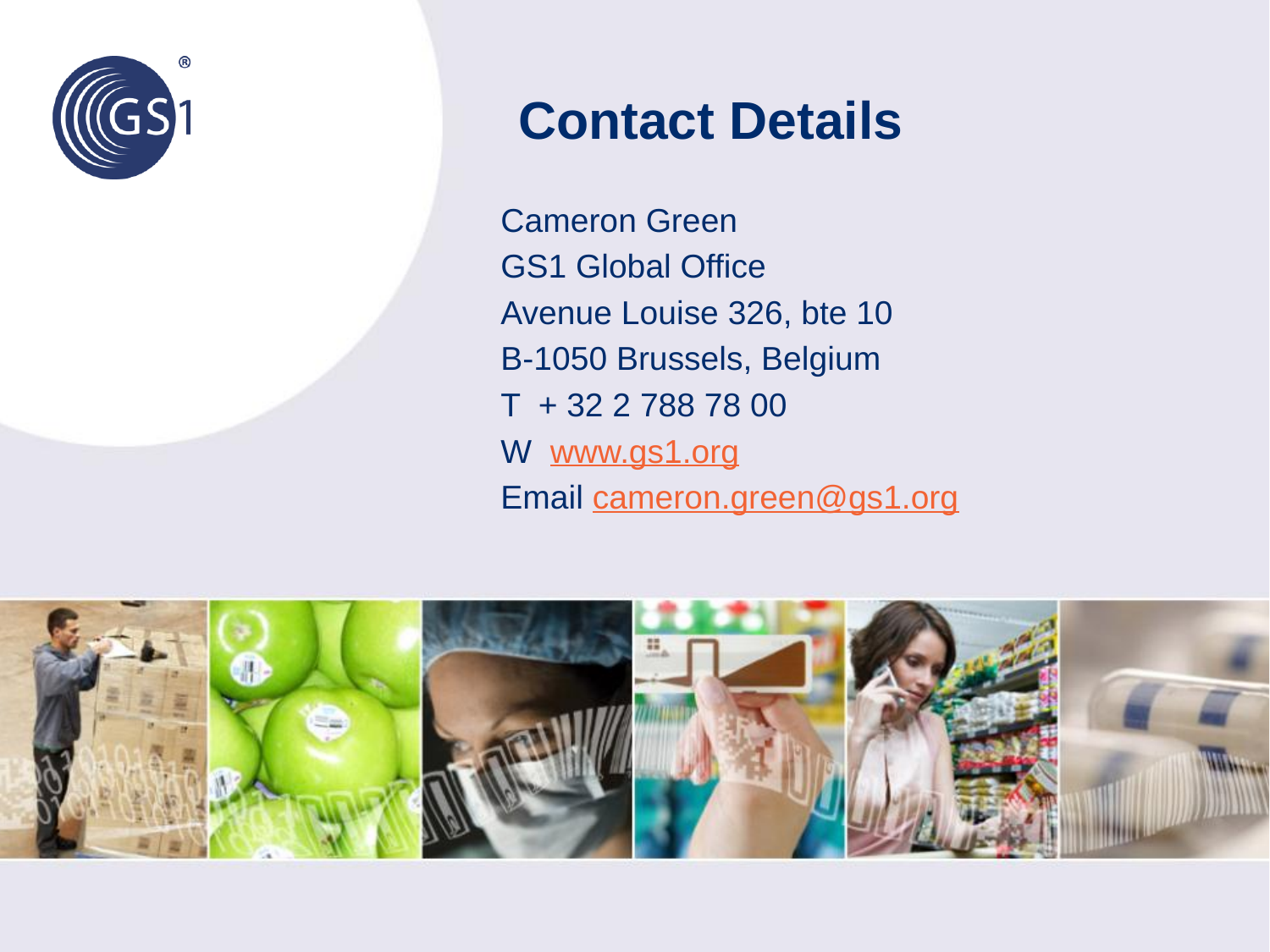

# Contact Details
Cameron Green
GS1 Global Office
Avenue Louise 326, bte 10
B-1050 Brussels, Belgium
T  + 32 2 788 78 00
W  www.gs1.org
Email cameron.green@gs1.org